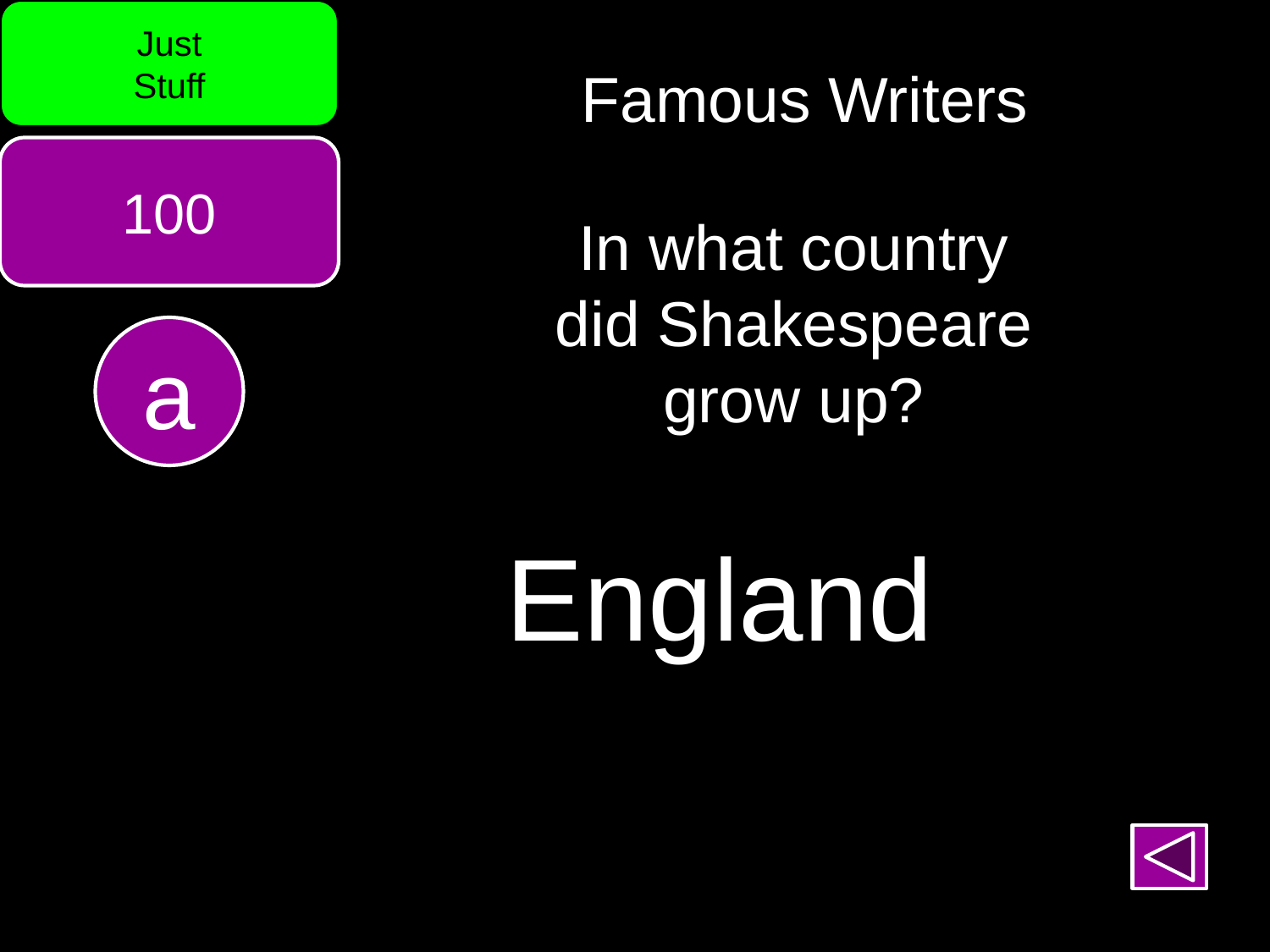

Just
Stuff
Famous Writers
100
In what country
did Shakespeare
grow up?
a
England